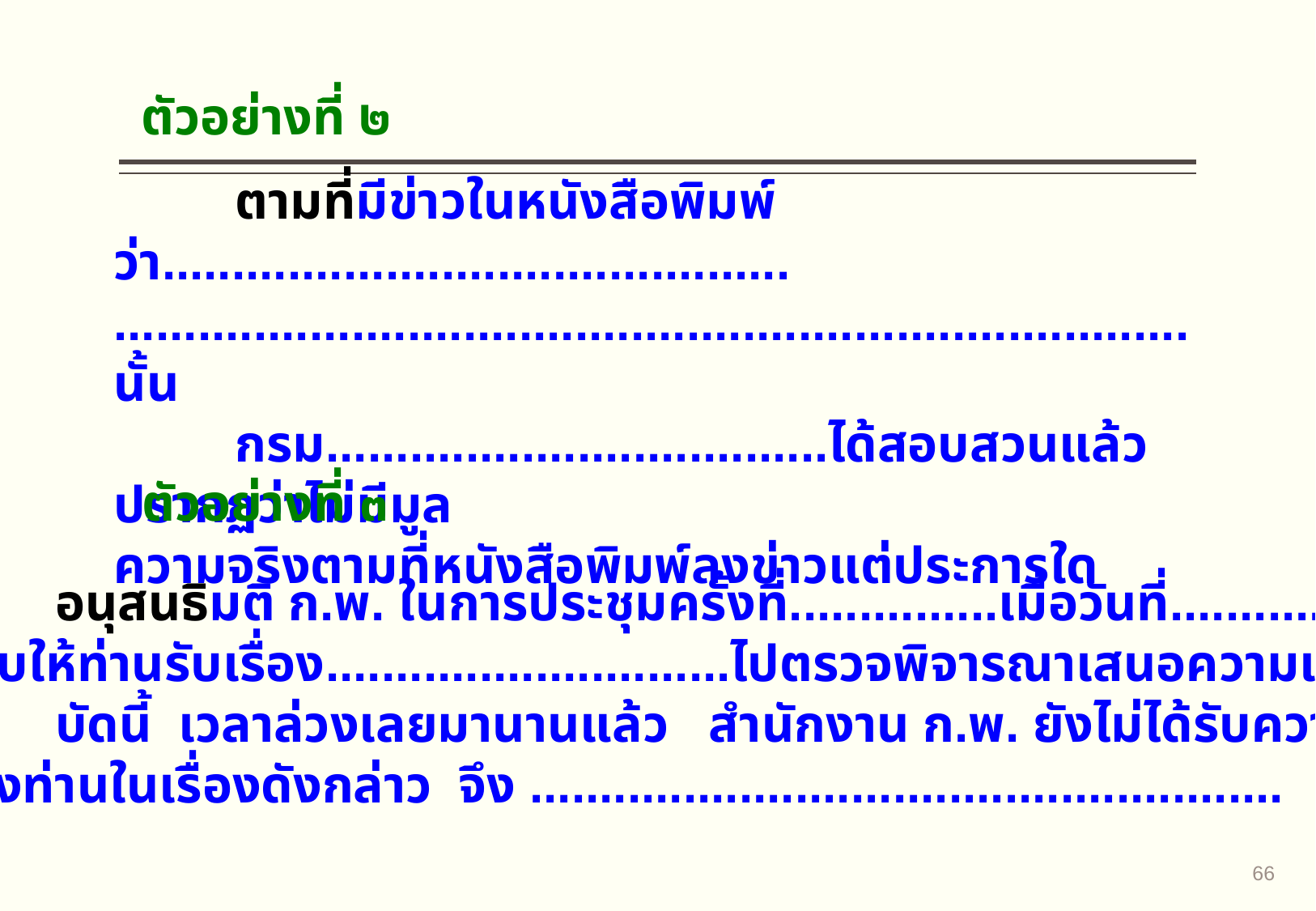

ตัวอย่างที่ ๒
	ตามที่มีข่าวในหนังสือพิมพ์ว่า.............................................
............................................................................. นั้น
	กรม....................................ได้สอบสวนแล้ว   ปรากฏว่าไม่มีมูล
ความจริงตามที่หนังสือพิมพ์ลงข่าวแต่ประการใด
ตัวอย่างที่ ๓
	อนุสนธิมติ ก.พ. ในการประชุมครั้งที่...............เมื่อวันที่.............
มอบให้ท่านรับเรื่อง.............................ไปตรวจพิจารณาเสนอความเห็นนั้น
	บัดนี้  เวลาล่วงเลยมานานแล้ว   สำนักงาน ก.พ. ยังไม่ได้รับความเห็น
ของท่านในเรื่องดังกล่าว  จึง ......................................................
66